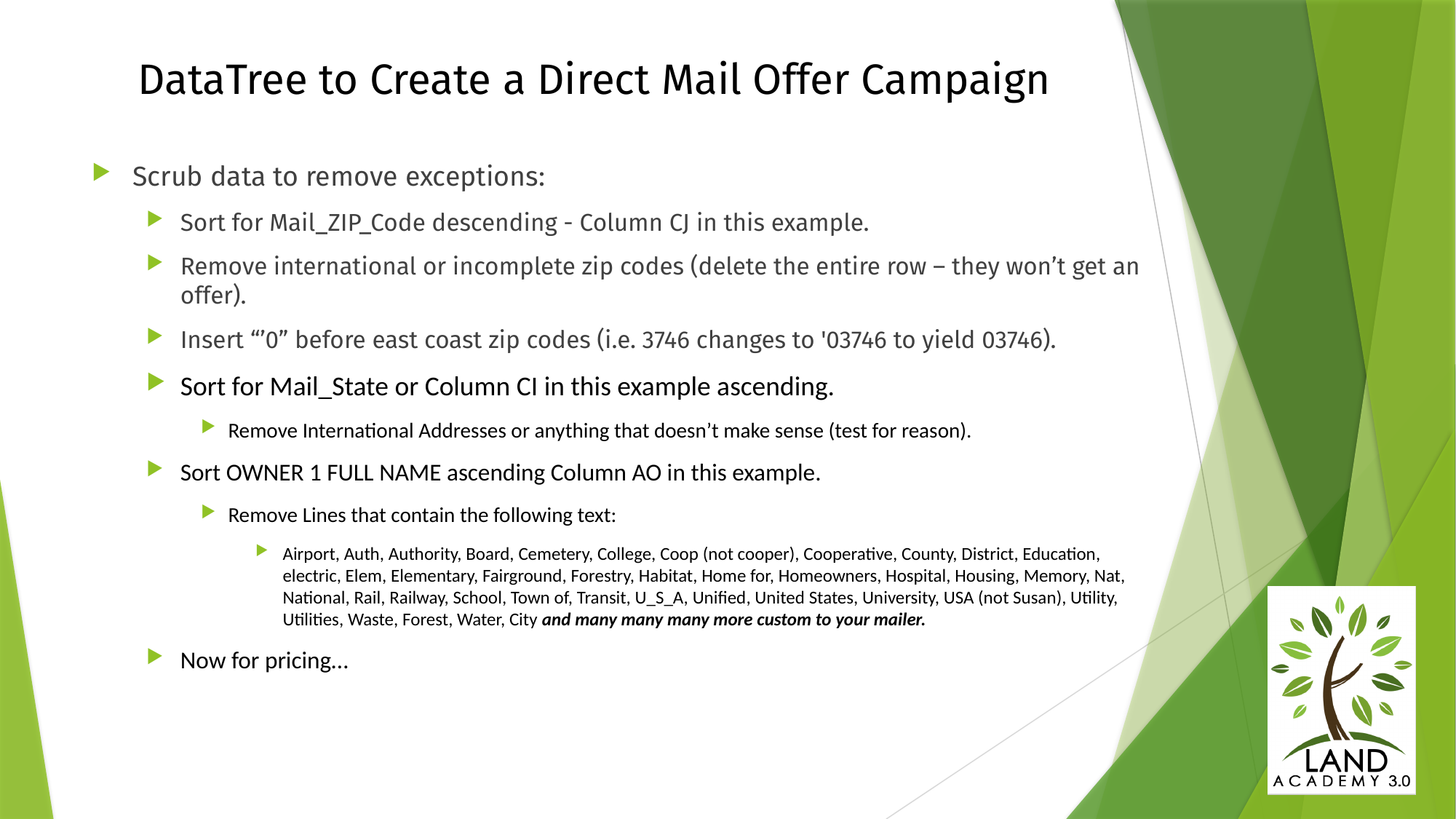

# DataTree to Create a Direct Mail Offer Campaign
Scrub data to remove exceptions:
Sort for Mail_ZIP_Code descending - Column CJ in this example.
Remove international or incomplete zip codes (delete the entire row – they won’t get an offer).
Insert “’0” before east coast zip codes (i.e. 3746 changes to '03746 to yield 03746).
Sort for Mail_State or Column CI in this example ascending.
Remove International Addresses or anything that doesn’t make sense (test for reason).
Sort OWNER 1 FULL NAME ascending Column AO in this example.
Remove Lines that contain the following text:
Airport, Auth, Authority, Board, Cemetery, College, Coop (not cooper), Cooperative, County, District, Education, electric, Elem, Elementary, Fairground, Forestry, Habitat, Home for, Homeowners, Hospital, Housing, Memory, Nat, National, Rail, Railway, School, Town of, Transit, U_S_A, Unified, United States, University, USA (not Susan), Utility, Utilities, Waste, Forest, Water, City and many many many more custom to your mailer.
Now for pricing…